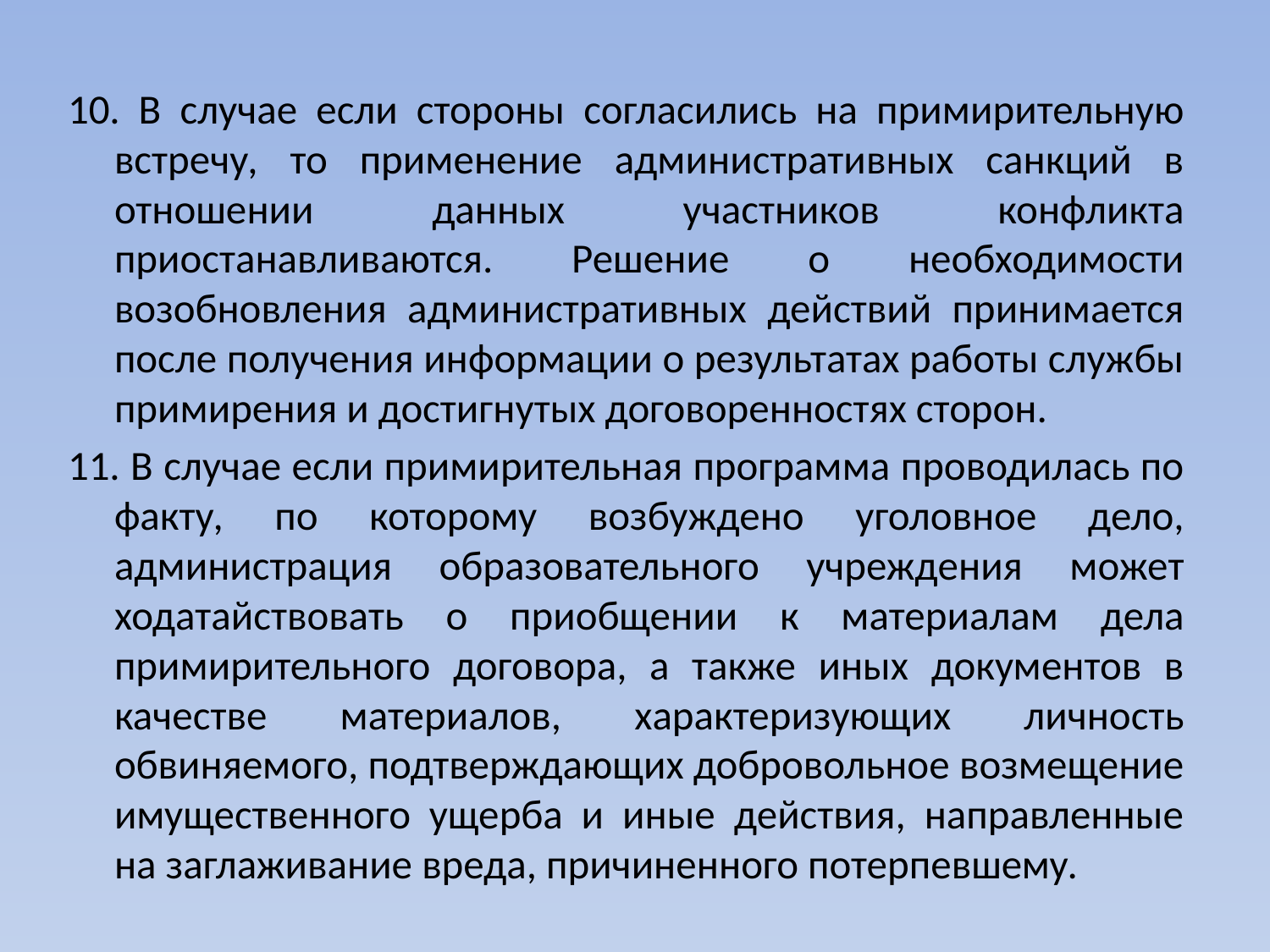

10. В случае если стороны согласились на примирительную встречу, то применение административных санкций в отношении данных участников конфликта приостанавливаются. Решение о необходимости возобновления административных действий принимается после получения информации о результатах работы службы примирения и достигнутых договоренностях сторон.
11. В случае если примирительная программа проводилась по факту, по которому возбуждено уголовное дело, администрация образовательного учреждения может ходатайствовать о приобщении к материалам дела примирительного договора, а также иных документов в качестве материалов, характеризующих личность обвиняемого, подтверждающих добровольное возмещение имущественного ущерба и иные действия, направленные на заглаживание вреда, причиненного потерпевшему.